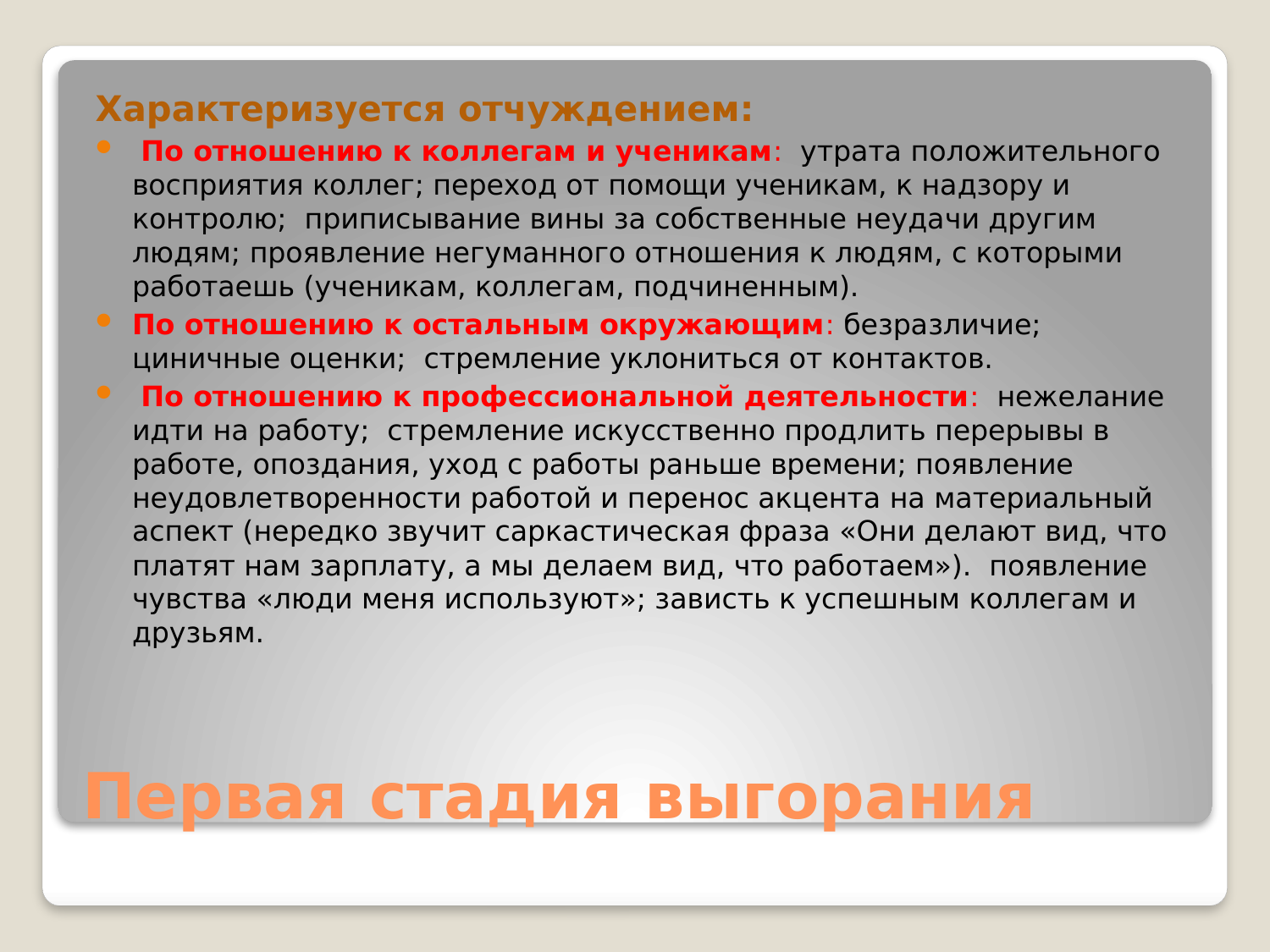

Характеризуется отчуждением:
 По отношению к коллегам и ученикам:  утрата положительного восприятия коллег; переход от помощи ученикам, к надзору и контролю;  приписывание вины за собственные неудачи другим людям; проявление негуманного отношения к людям, с которыми работаешь (ученикам, коллегам, подчиненным).
По отношению к остальным окружающим: безразличие;  циничные оценки;  стремление уклониться от контактов.
 По отношению к профессиональной деятельности:  нежелание идти на работу;  стремление искусственно продлить перерывы в работе, опоздания, уход с работы раньше времени; появление неудовлетворенности работой и перенос акцента на материальный аспект (нередко звучит саркастическая фраза «Они делают вид, что платят нам зарплату, а мы делаем вид, что работаем»).  появление чувства «люди меня используют»; зависть к успешным коллегам и друзьям.
# Первая стадия выгорания